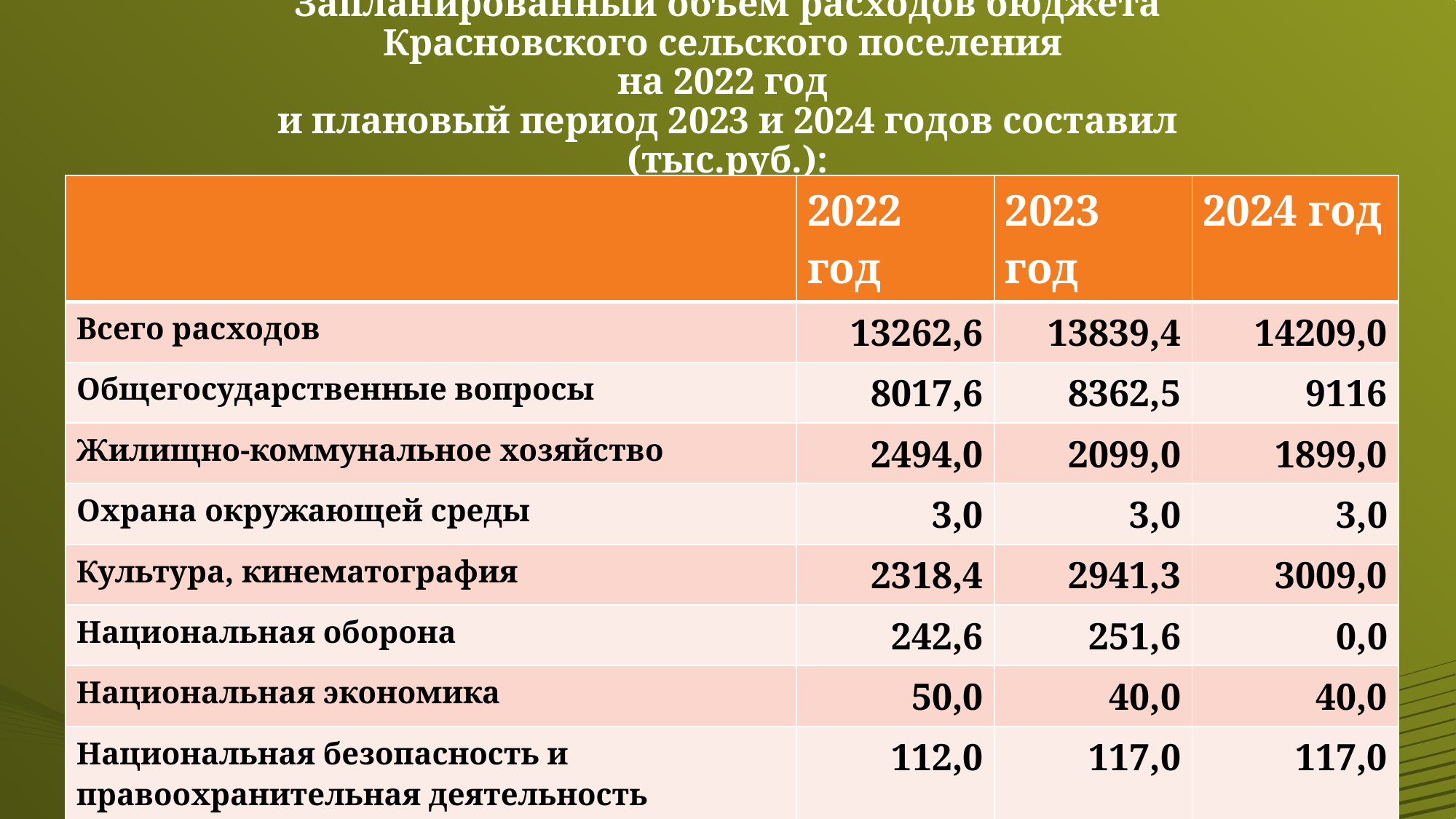

# Запланированный объем расходов бюджета Красновского сельского поселения на 2022 год и плановый период 2023 и 2024 годов составил (тыс.руб.):
|  | 2022 год | 2023 год | 2024 год |
| --- | --- | --- | --- |
| Всего расходов | 13262,6 | 13839,4 | 14209,0 |
| Общегосударственные вопросы | 8017,6 | 8362,5 | 9116 |
| Жилищно-коммунальное хозяйство | 2494,0 | 2099,0 | 1899,0 |
| Охрана окружающей среды | 3,0 | 3,0 | 3,0 |
| Культура, кинематография | 2318,4 | 2941,3 | 3009,0 |
| Национальная оборона | 242,6 | 251,6 | 0,0 |
| Национальная экономика | 50,0 | 40,0 | 40,0 |
| Национальная безопасность и правоохранительная деятельность | 112,0 | 117,0 | 117,0 |
| Физическая культура и спорт | 10,0 | 10,0 | 10,0 |
| Образование | 15,0 | 15,0 | 15,0 |